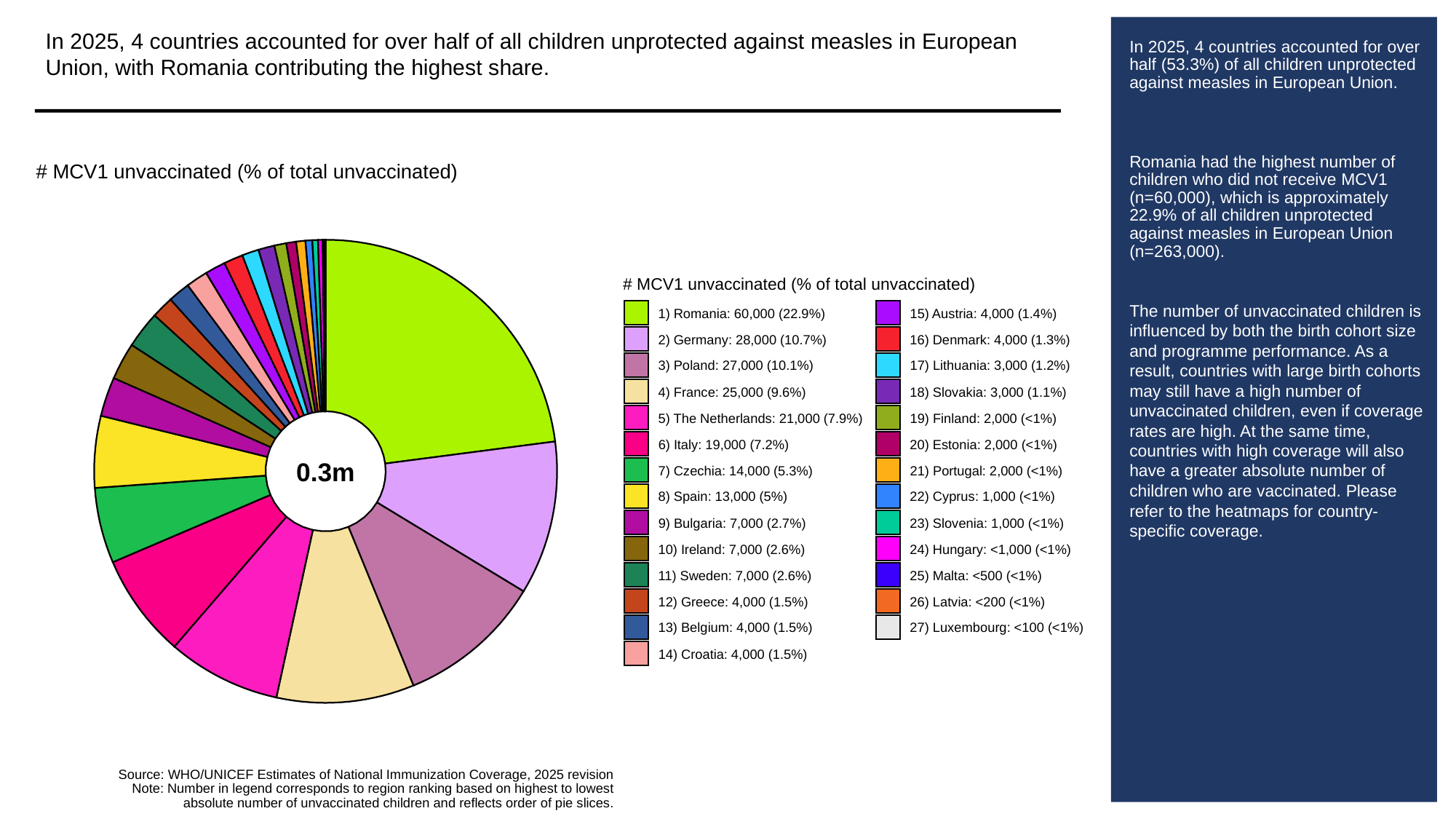

In 2025, 4 countries accounted for over half of all children unprotected against measles in European Union, with Romania contributing the highest share.
# In 2025, 4 countries accounted for over half (53.3%) of all children unprotected against measles in European Union.

Romania had the highest number of children who did not receive MCV1 (n=60,000), which is approximately 22.9% of all children unprotected against measles in European Union (n=263,000).

The number of unvaccinated children is influenced by both the birth cohort size and programme performance. As a result, countries with large birth cohorts may still have a high number of unvaccinated children, even if coverage rates are high. At the same time, countries with high coverage will also have a greater absolute number of children who are vaccinated. Please refer to the heatmaps for country-specific coverage.

# MCV1 unvaccinated (% of total unvaccinated)

# MCV1 unvaccinated (% of total unvaccinated)

1) Romania: 60,000 (22.9%)
15) Austria: 4,000 (1.4%)

2) Germany: 28,000 (10.7%)
16) Denmark: 4,000 (1.3%)

3) Poland: 27,000 (10.1%)
17) Lithuania: 3,000 (1.2%)

4) France: 25,000 (9.6%)
18) Slovakia: 3,000 (1.1%)

5) The Netherlands: 21,000 (7.9%)
19) Finland: 2,000 (<1%)

6) Italy: 19,000 (7.2%)
20) Estonia: 2,000 (<1%)

0.3m
7) Czechia: 14,000 (5.3%)
21) Portugal: 2,000 (<1%)

8) Spain: 13,000 (5%)
22) Cyprus: 1,000 (<1%)

9) Bulgaria: 7,000 (2.7%)
23) Slovenia: 1,000 (<1%)

10) Ireland: 7,000 (2.6%)
24) Hungary: <1,000 (<1%)

11) Sweden: 7,000 (2.6%)
25) Malta: <500 (<1%)

12) Greece: 4,000 (1.5%)
26) Latvia: <200 (<1%)

13) Belgium: 4,000 (1.5%)
27) Luxembourg: <100 (<1%)

14) Croatia: 4,000 (1.5%)
Source: WHO/UNICEF Estimates of National Immunization Coverage, 2025 revision
Note: Number in legend corresponds to region ranking based on highest to lowest
absolute number of unvaccinated children and reflects order of pie slices.